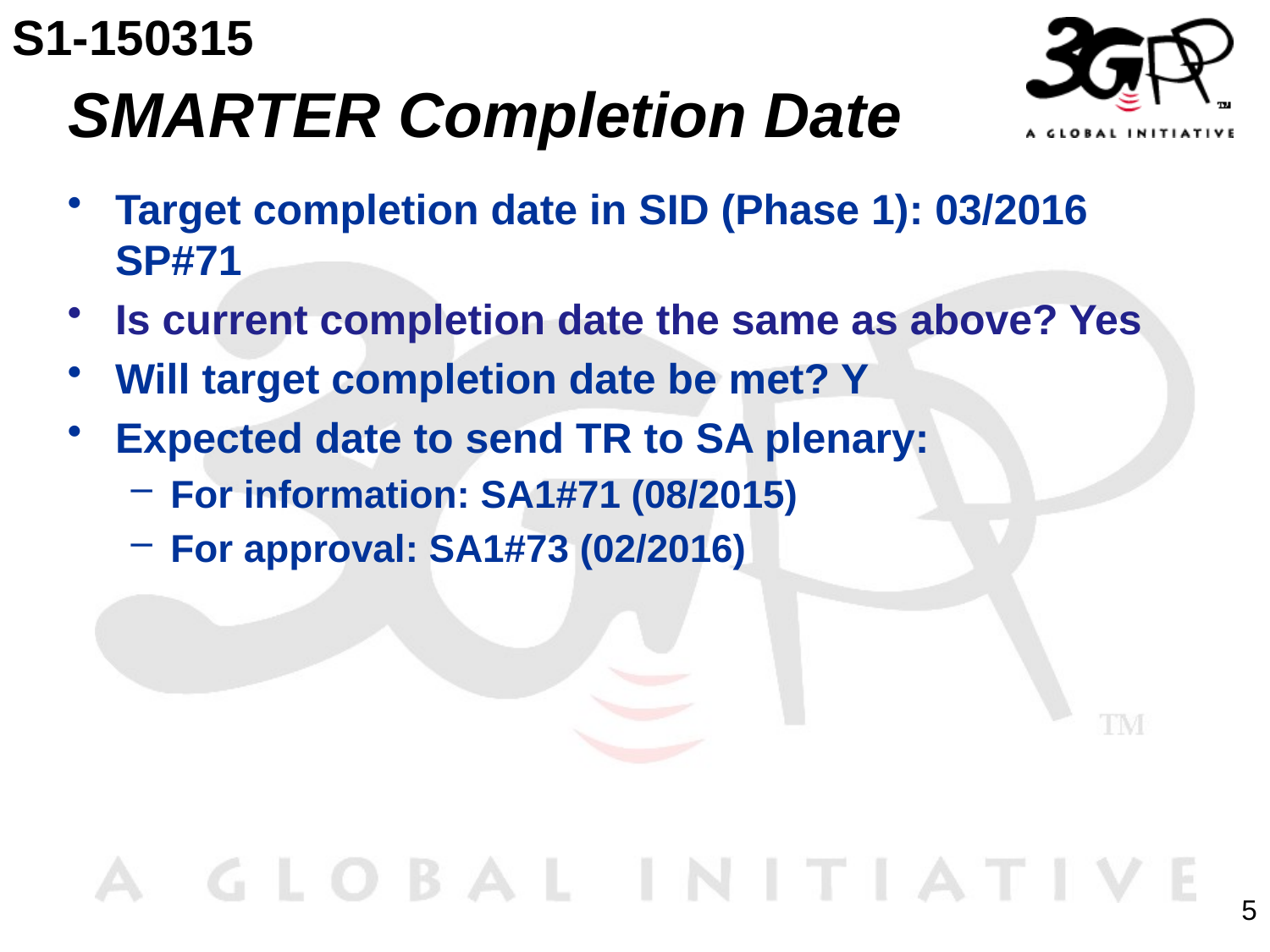

S1-150315
# SMARTER Completion Date
Target completion date in SID (Phase 1): 03/2016 SP#71
Is current completion date the same as above? Yes
Will target completion date be met? Y
Expected date to send TR to SA plenary:
For information: SA1#71 (08/2015)
For approval: SA1#73 (02/2016)
5